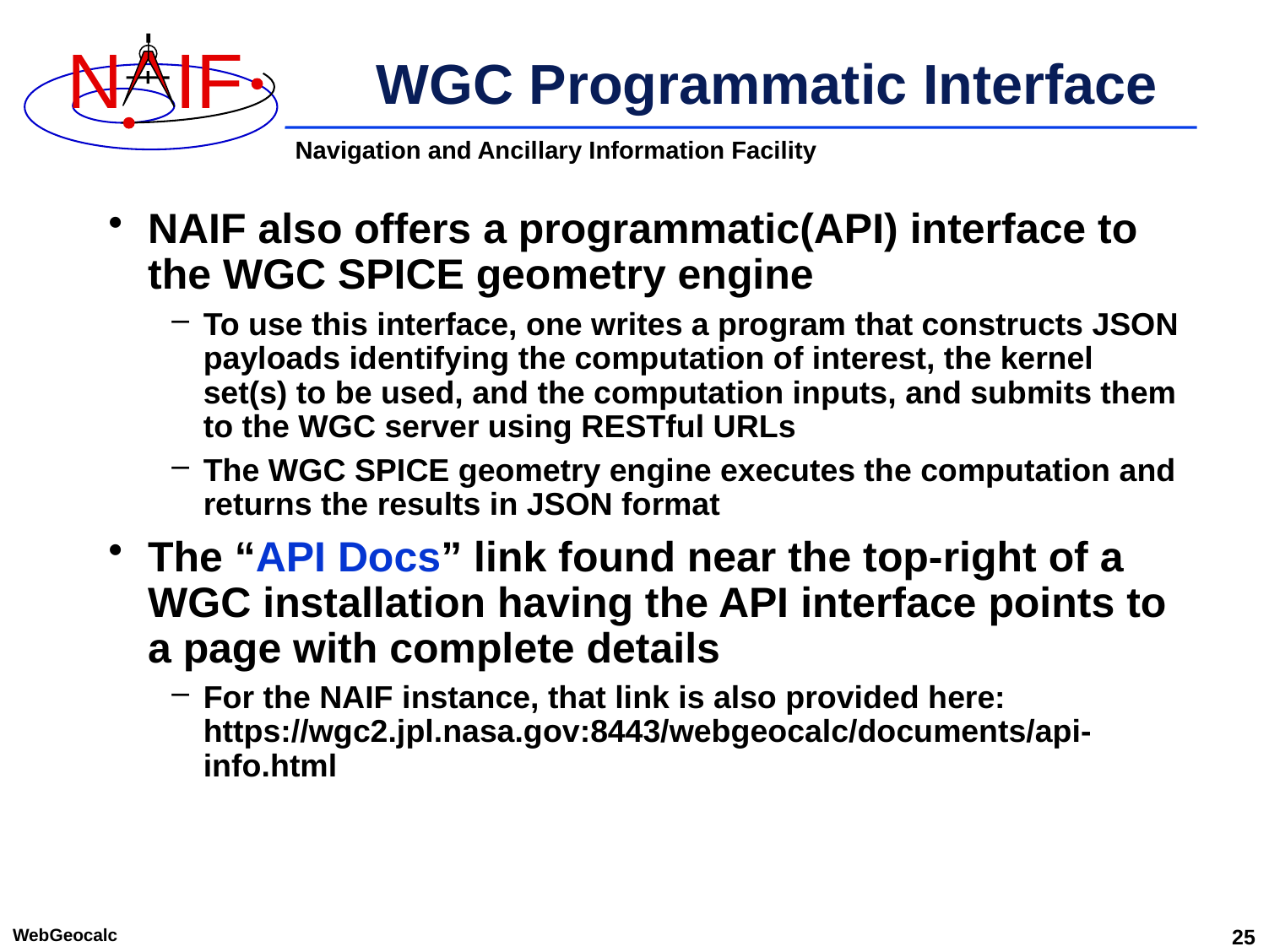

# WGC Programmatic Interface
NAIF also offers a programmatic(API) interface to the WGC SPICE geometry engine
To use this interface, one writes a program that constructs JSON payloads identifying the computation of interest, the kernel set(s) to be used, and the computation inputs, and submits them to the WGC server using RESTful URLs
The WGC SPICE geometry engine executes the computation and returns the results in JSON format
The “API Docs” link found near the top-right of a WGC installation having the API interface points to a page with complete details
For the NAIF instance, that link is also provided here:  https://wgc2.jpl.nasa.gov:8443/webgeocalc/documents/api-info.html

WebGeocalc
25